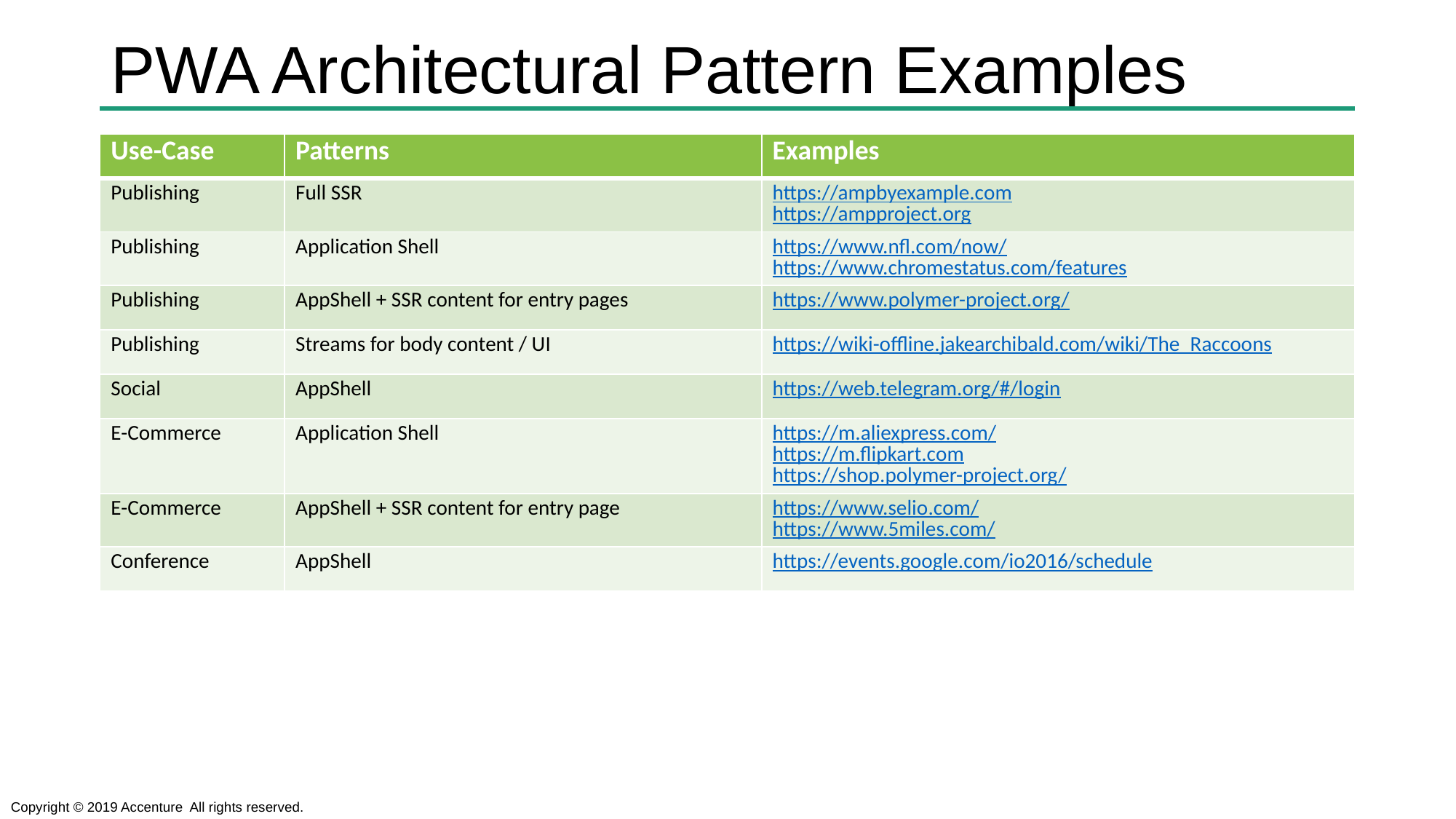

# PWA Architectural Pattern Examples
| Use-Case | Patterns | Examples |
| --- | --- | --- |
| Publishing | Full SSR | https://ampbyexample.com https://ampproject.org |
| Publishing | Application Shell | https://www.nfl.com/now/ https://www.chromestatus.com/features |
| Publishing | AppShell + SSR content for entry pages | https://www.polymer-project.org/ |
| Publishing | Streams for body content / UI | https://wiki-offline.jakearchibald.com/wiki/The\_Raccoons |
| Social | AppShell | https://web.telegram.org/#/login |
| E-Commerce | Application Shell | https://m.aliexpress.com/ https://m.flipkart.com https://shop.polymer-project.org/ |
| E-Commerce | AppShell + SSR content for entry page | https://www.selio.com/ https://www.5miles.com/ |
| Conference | AppShell | https://events.google.com/io2016/schedule |
Copyright © 2019 Accenture  All rights reserved.